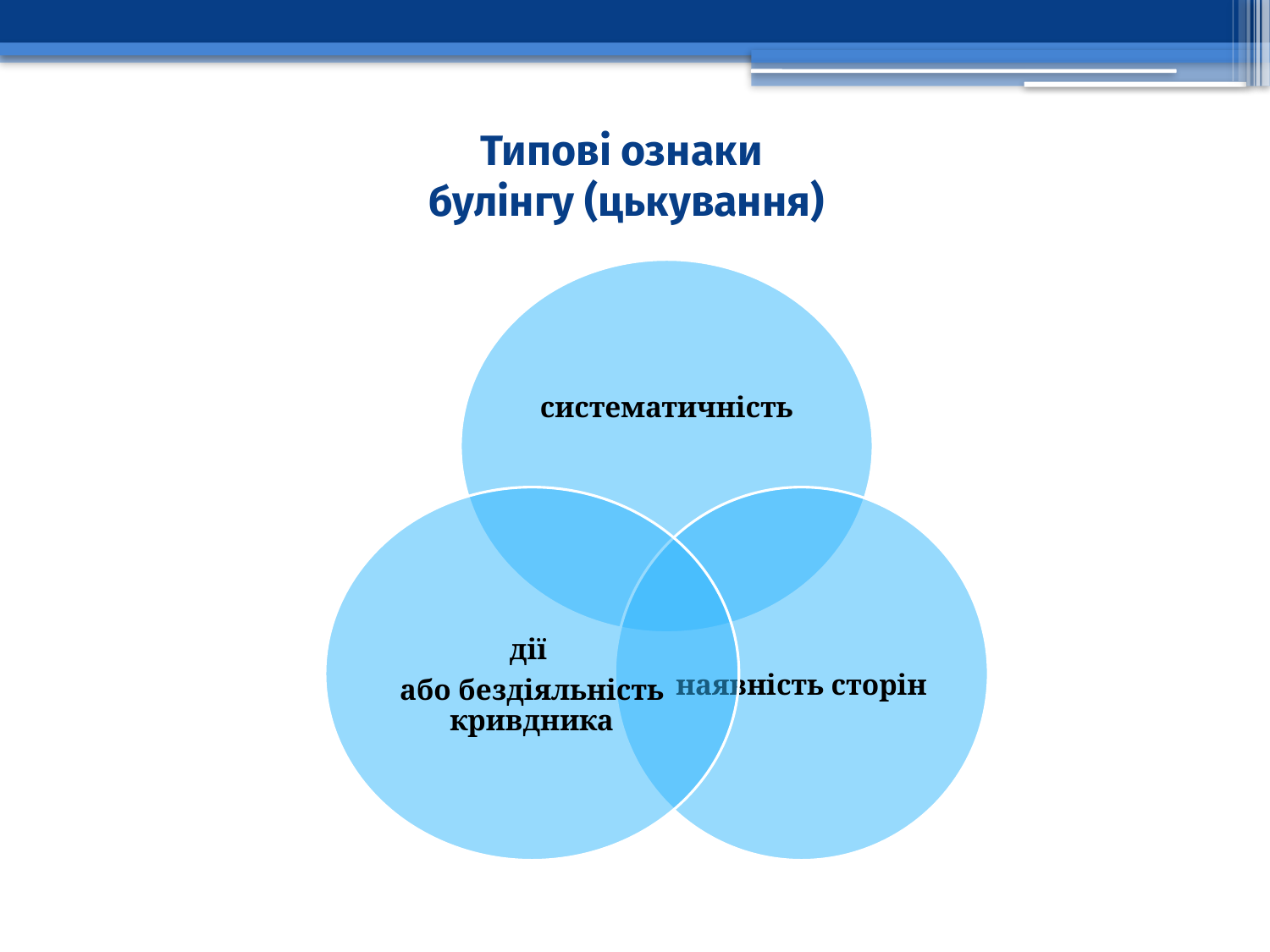

# Типові ознаки булінгу (цькування)
систематичність
наявність сторін
дії
або бездіяльність кривдника